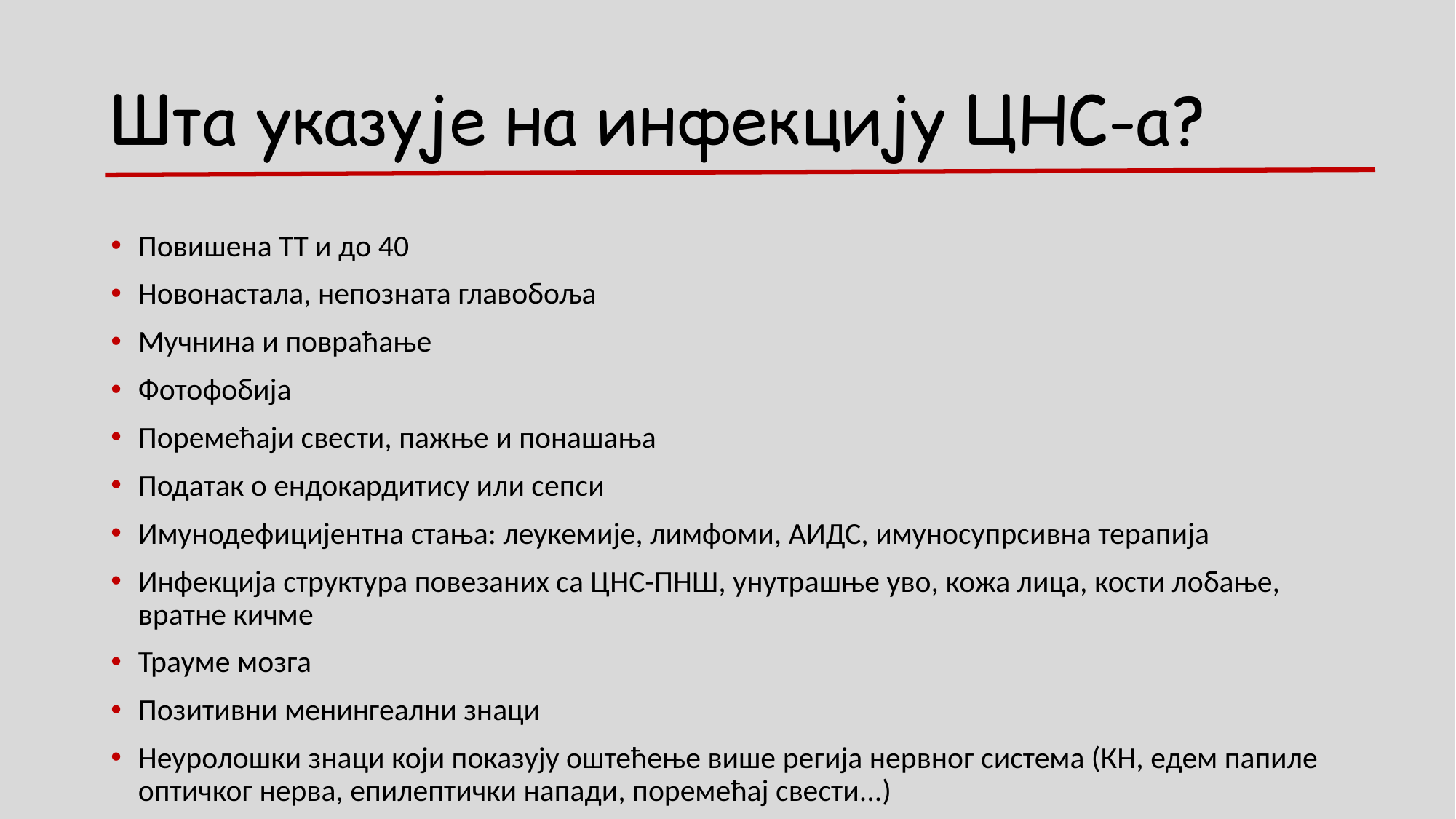

# Шта указује на инфекцију ЦНС-а?
Повишена ТТ и до 40
Новонастала, непозната главобоља
Мучнина и повраћање
Фотофобија
Поремећаји свести, пажње и понашања
Податак о ендокардитису или сепси
Имунодефицијентна стања: леукемије, лимфоми, АИДС, имуносупрсивна терапија
Инфекција структура повезаних са ЦНС-ПНШ, унутрашње уво, кожа лица, кости лобање, вратне кичме
Трауме мозга
Позитивни менингеални знаци
Неуролошки знаци који показују оштећење више регија нервног система (КН, едем папиле оптичког нерва, епилептички напади, поремећај свести...)